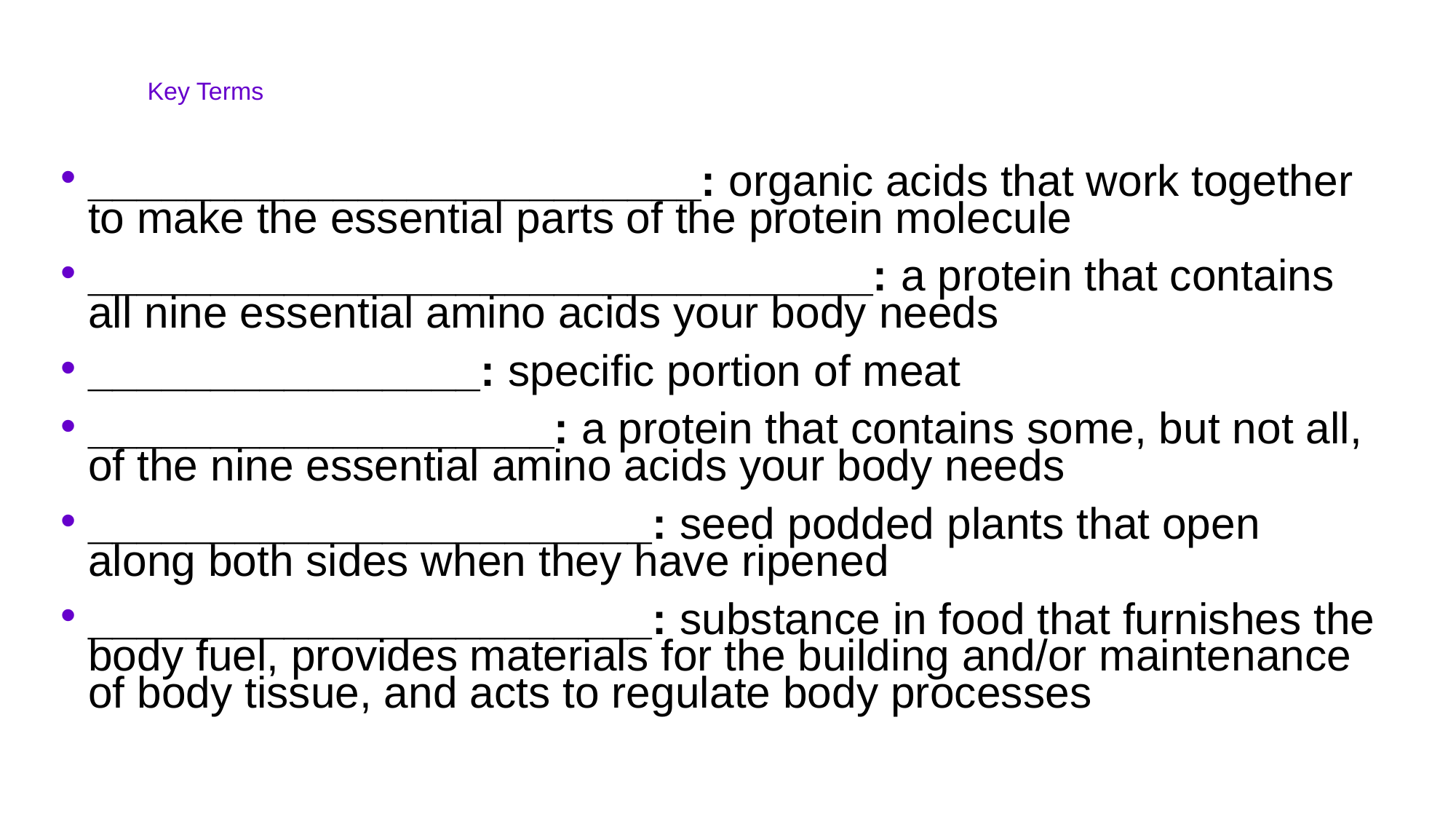

# Key Terms
_________________________: organic acids that work together to make the essential parts of the protein molecule
________________________________: a protein that contains all nine essential amino acids your body needs
________________: specific portion of meat
___________________: a protein that contains some, but not all, of the nine essential amino acids your body needs
_______________________: seed podded plants that open along both sides when they have ripened
_______________________: substance in food that furnishes the body fuel, provides materials for the building and/or maintenance of body tissue, and acts to regulate body processes